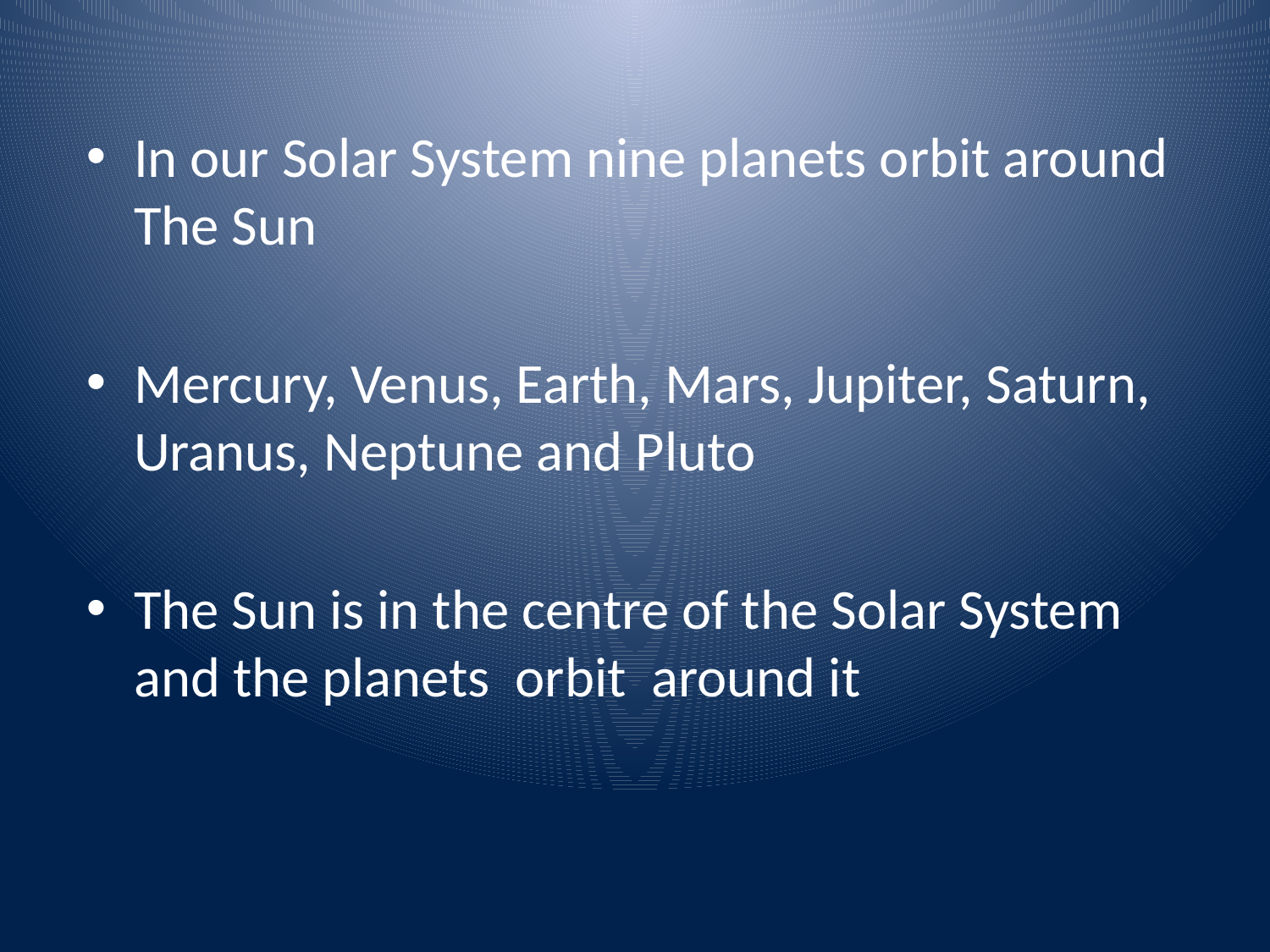

In our Solar System nine planets orbit around The Sun

Mercury, Venus, Earth, Mars, Jupiter, Saturn, Uranus, Neptune and Pluto

The Sun is in the centre of the Solar System and the planets  orbit  around it